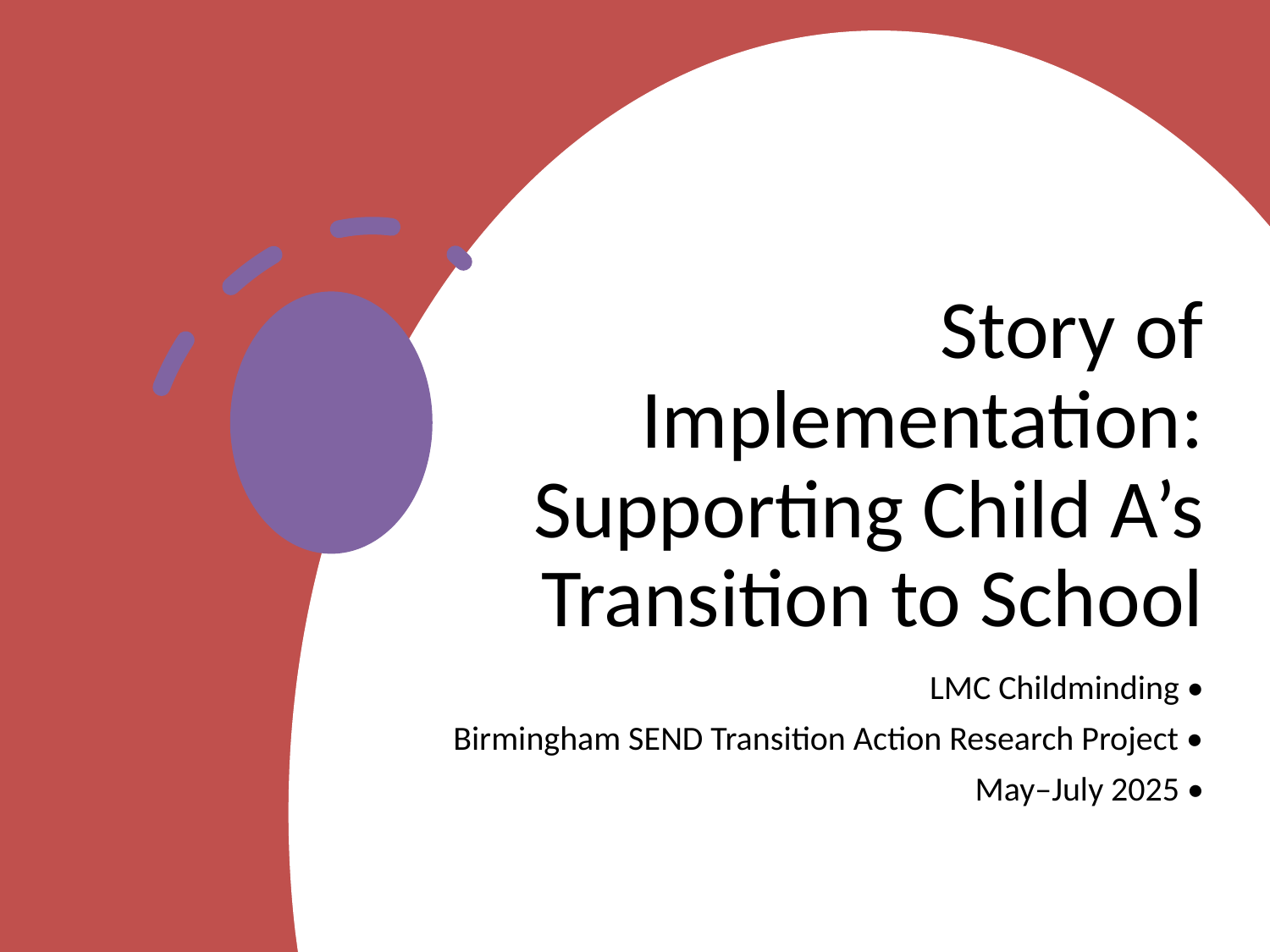

# Story of Implementation: Supporting Child A’s Transition to School

LMC Childminding •
 Birmingham SEND Transition Action Research Project •
 May–July 2025 •